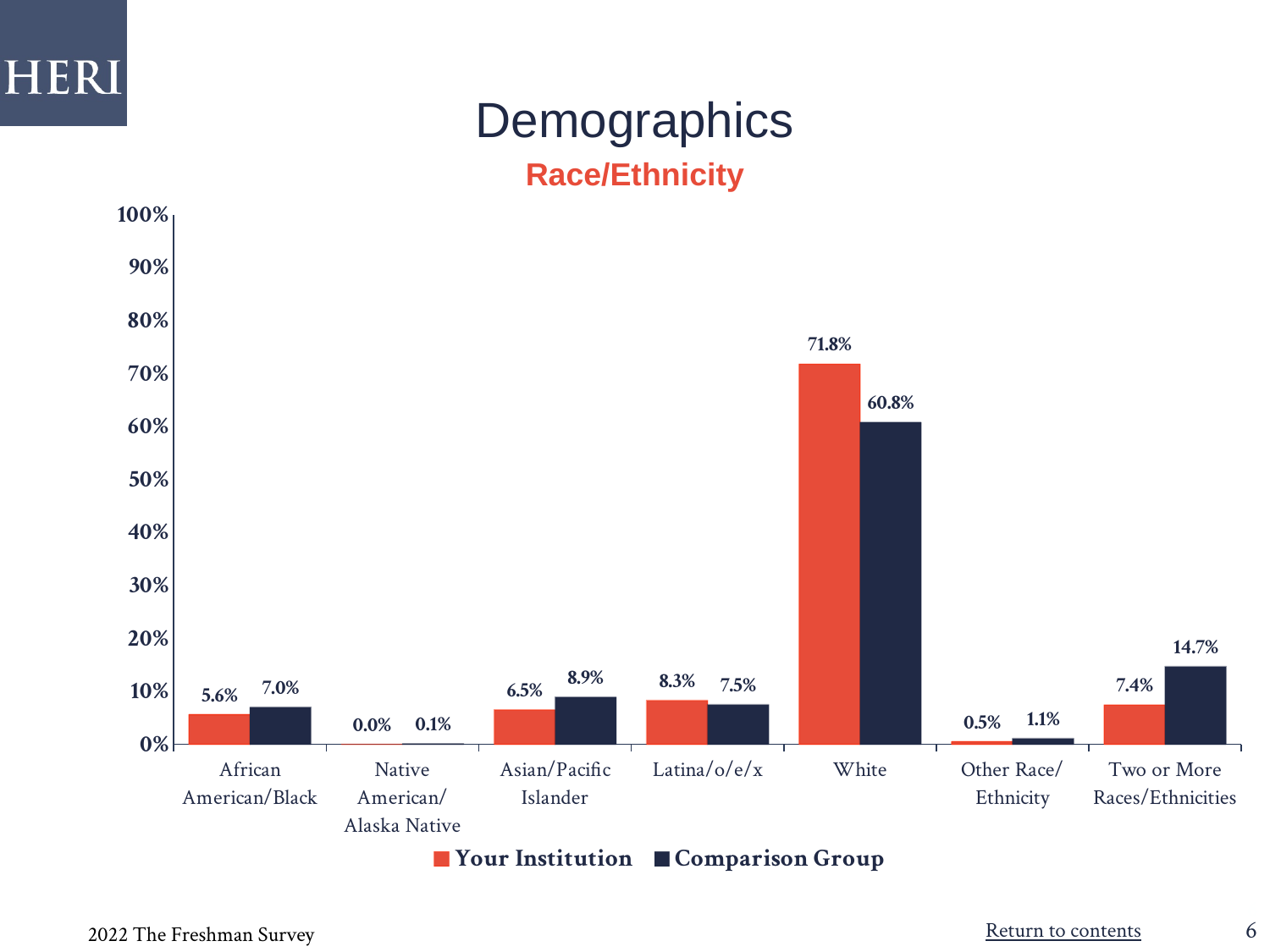

Demographics

### Chart

| Category | Your Institution | Comparison Group |
|---|---|---|
| African American/Black | 0.056 | 0.07 |
| Native American/Alaska Native | 0.0 | 0.001 |
| Asian/Pacific Islander | 0.065 | 0.089 |
| Latina/o/e/x | 0.083 | 0.075 |
| White | 0.718 | 0.608 |
| Other Race/ Ethnicity | 0.005 | 0.011 |
| Two or More Races/Ethnicities | 0.074 | 0.147 |
Race/Ethnicity
2022 The Freshman Survey
6
Return to contents
6